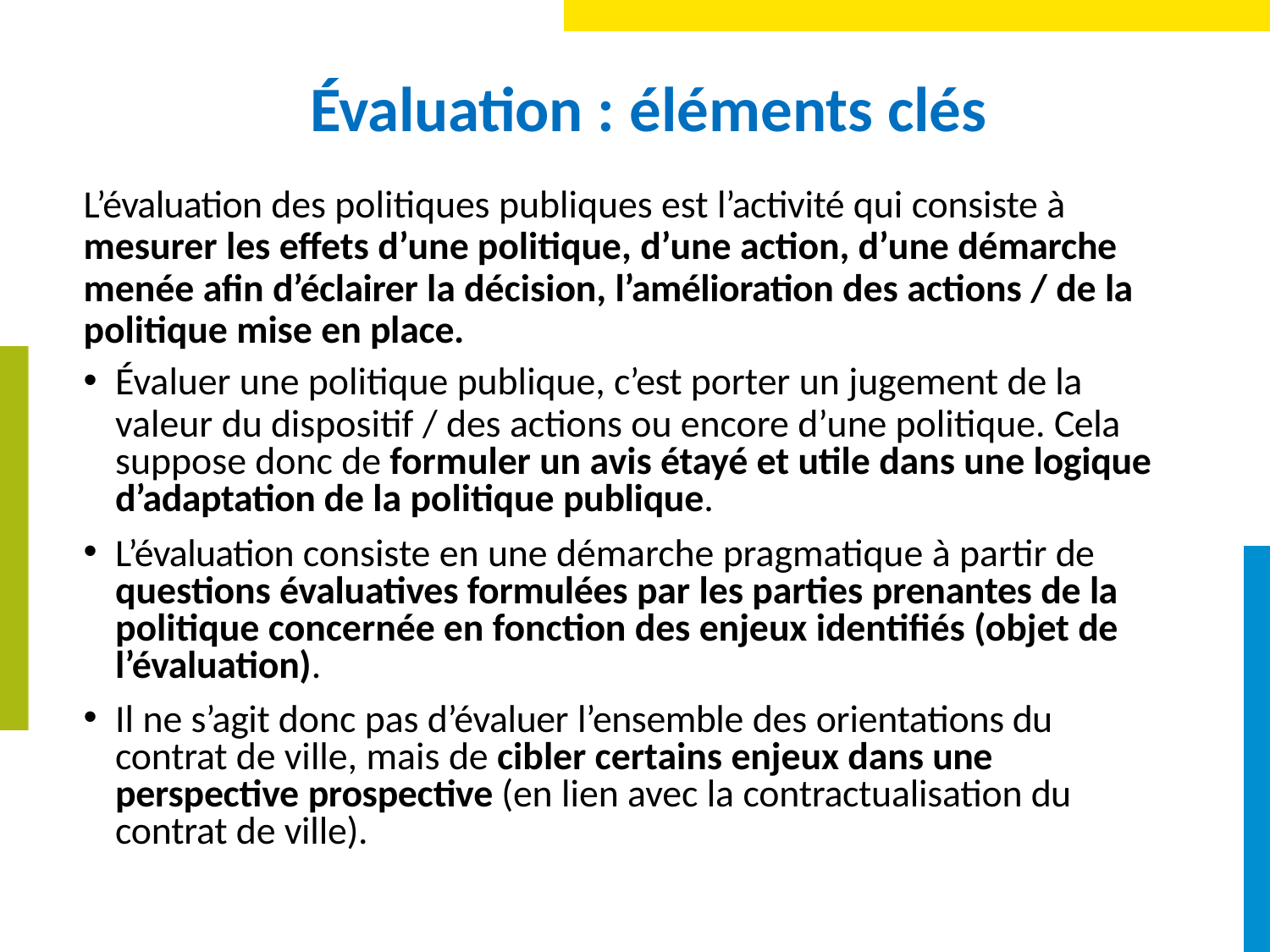

# Évaluation : éléments clés
L’évaluation des politiques publiques est l’activité qui consiste à mesurer les effets d’une politique, d’une action, d’une démarche menée afin d’éclairer la décision, l’amélioration des actions / de la politique mise en place.
Évaluer une politique publique, c’est porter un jugement de la
valeur du dispositif / des actions ou encore d’une politique. Cela suppose donc de formuler un avis étayé et utile dans une logique d’adaptation de la politique publique.
L’évaluation consiste en une démarche pragmatique à partir de questions évaluatives formulées par les parties prenantes de la politique concernée en fonction des enjeux identifiés (objet de l’évaluation).
Il ne s’agit donc pas d’évaluer l’ensemble des orientations du contrat de ville, mais de cibler certains enjeux dans une perspective prospective (en lien avec la contractualisation du contrat de ville).